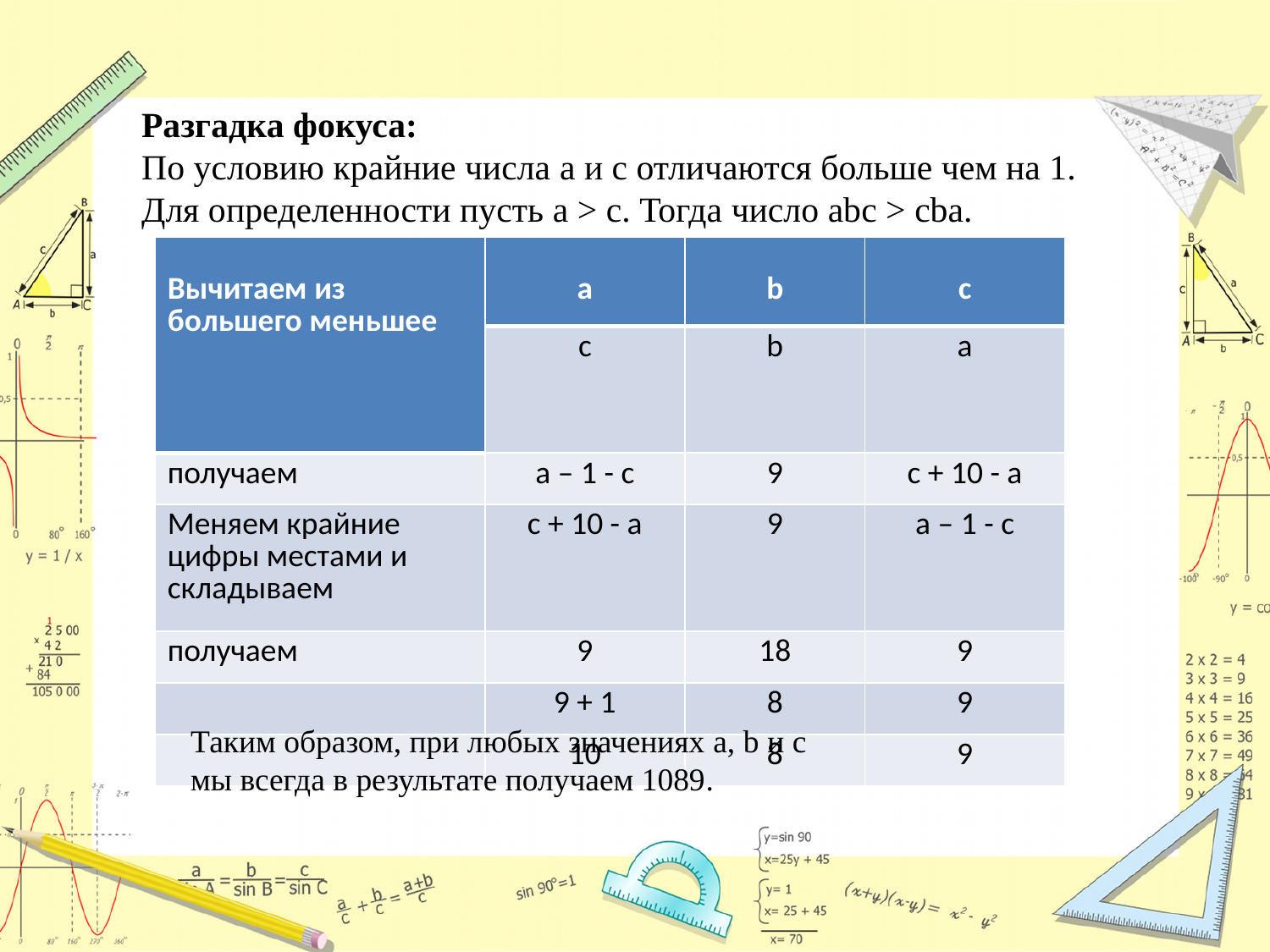

Разгадка фокуса:
По условию крайние числа a и c отличаются больше чем на 1.
Для определенности пусть a > c. Тогда число abc > cba.
| Вычитаем из большего меньшее | a | b | c |
| --- | --- | --- | --- |
|  | с | b | a |
| получаем | a – 1 - c | 9 | c + 10 - a |
| Меняем крайние цифры местами и складываем | c + 10 - a | 9 | a – 1 - c |
| получаем | 9 | 18 | 9 |
|  | 9 + 1 | 8 | 9 |
|  | 10 | 8 | 9 |
Таким образом, при любых значениях a, b и c
мы всегда в результате получаем 1089.